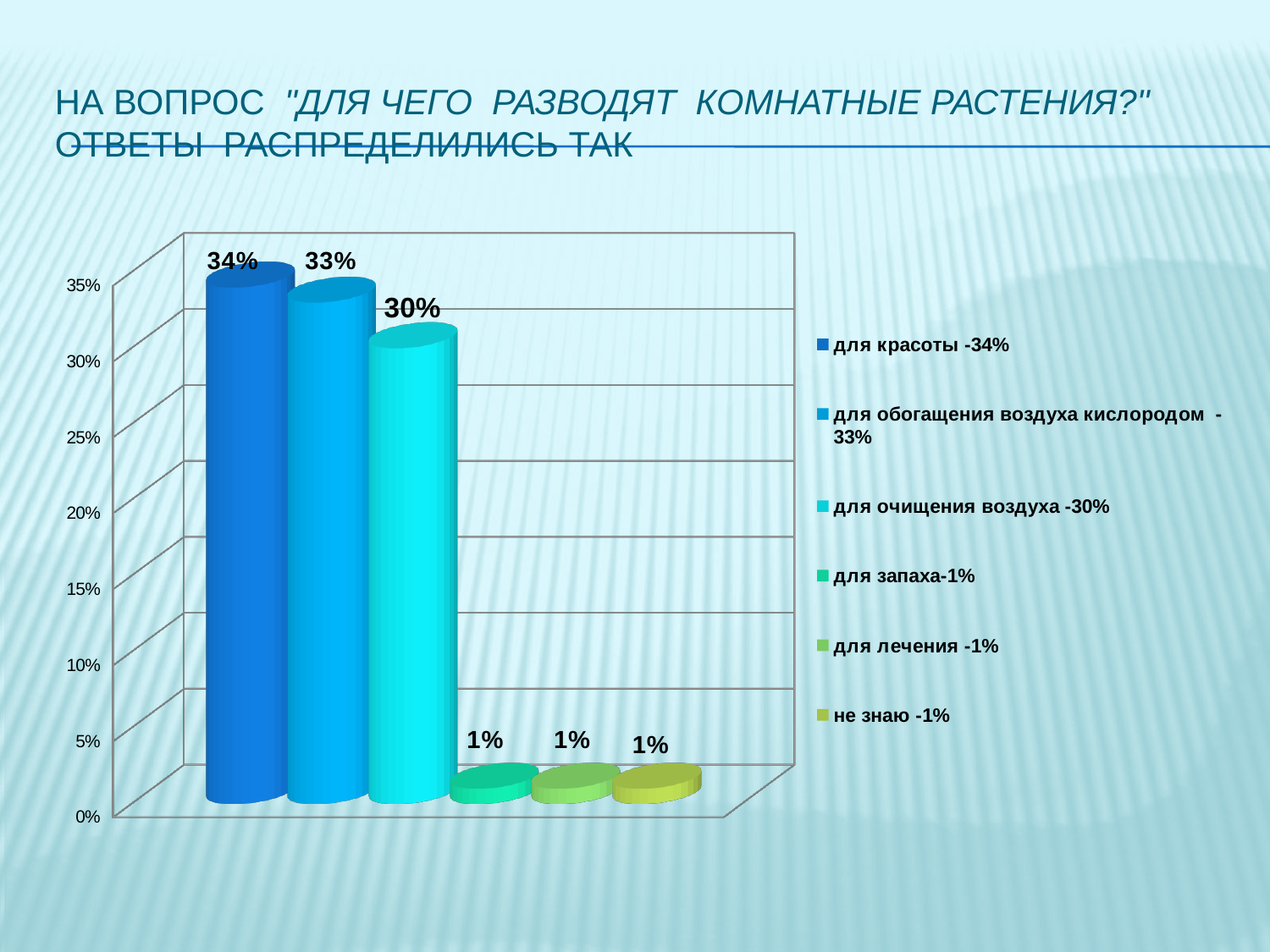

# На вопрос  "Для чего  разводят  комнатные растения?" ответы  распределились так

[unsupported chart]